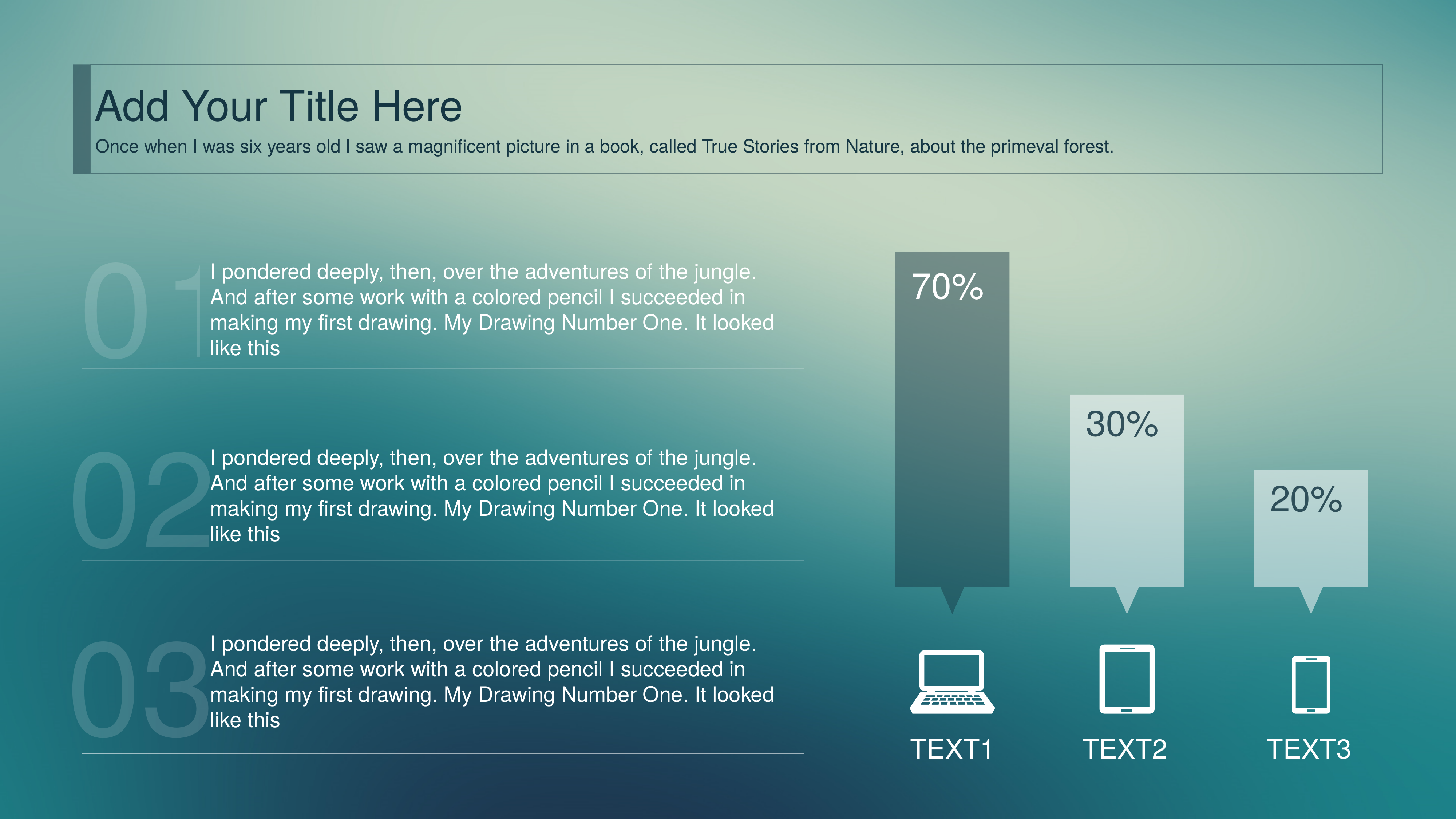

Add Your Title Here
Once when I was six years old I saw a magnificent picture in a book, called True Stories from Nature, about the primeval forest.
01
I pondered deeply, then, over the adventures of the jungle. And after some work with a colored pencil I succeeded in making my first drawing. My Drawing Number One. It looked like this

70%

TEXT1

30%

TEXT2
02
I pondered deeply, then, over the adventures of the jungle. And after some work with a colored pencil I succeeded in making my first drawing. My Drawing Number One. It looked like this

20%

TEXT3
03
I pondered deeply, then, over the adventures of the jungle. And after some work with a colored pencil I succeeded in making my first drawing. My Drawing Number One. It looked like this